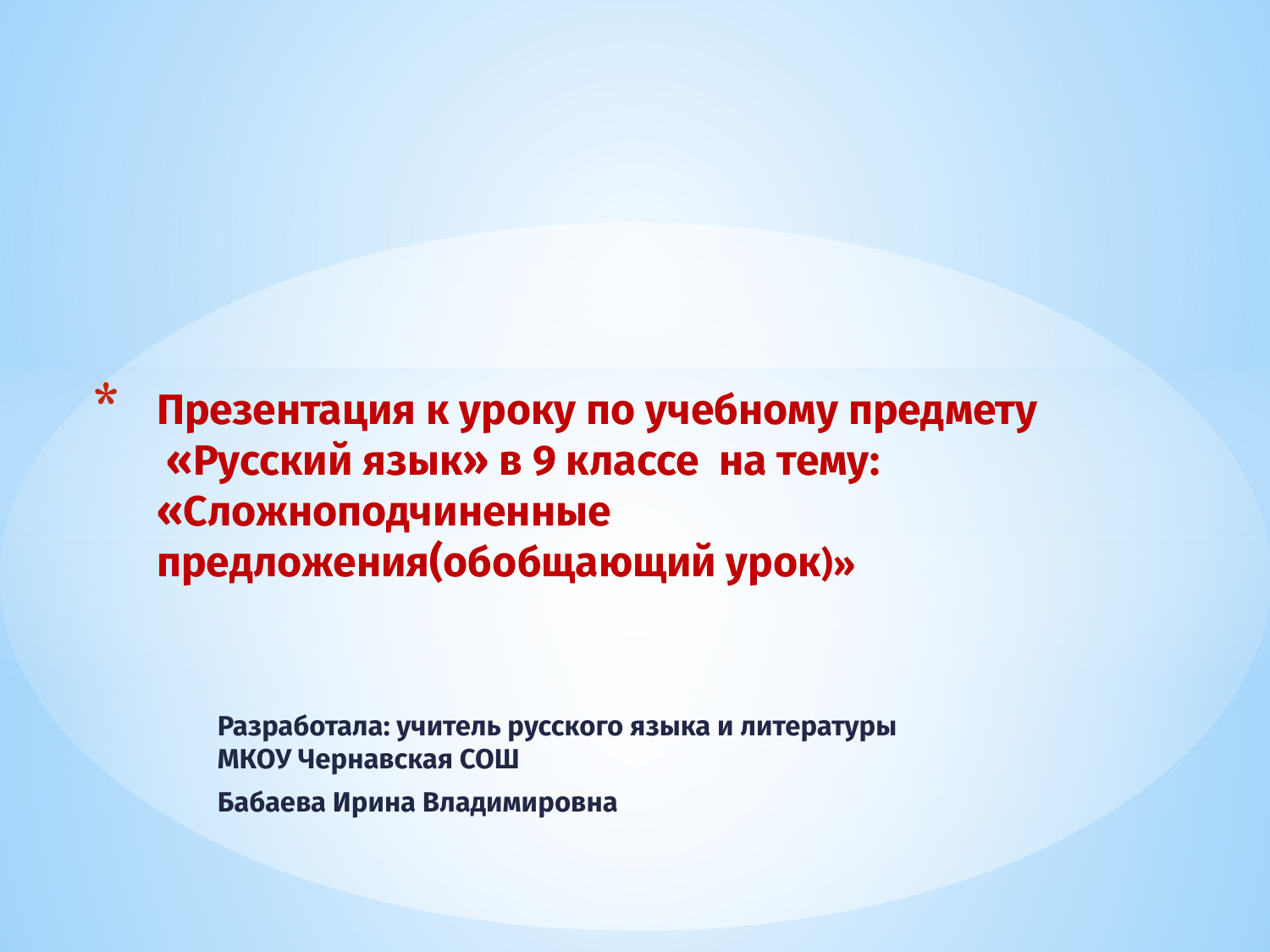

# Презентация к уроку по учебному предмету «Русский язык» в 9 классе  на тему: «Сложноподчиненные предложения(обобщающий урок)»
Разработала: учитель русского языка и литературы  МКОУ Чернавская СОШ
Бабаева Ирина Владимировна